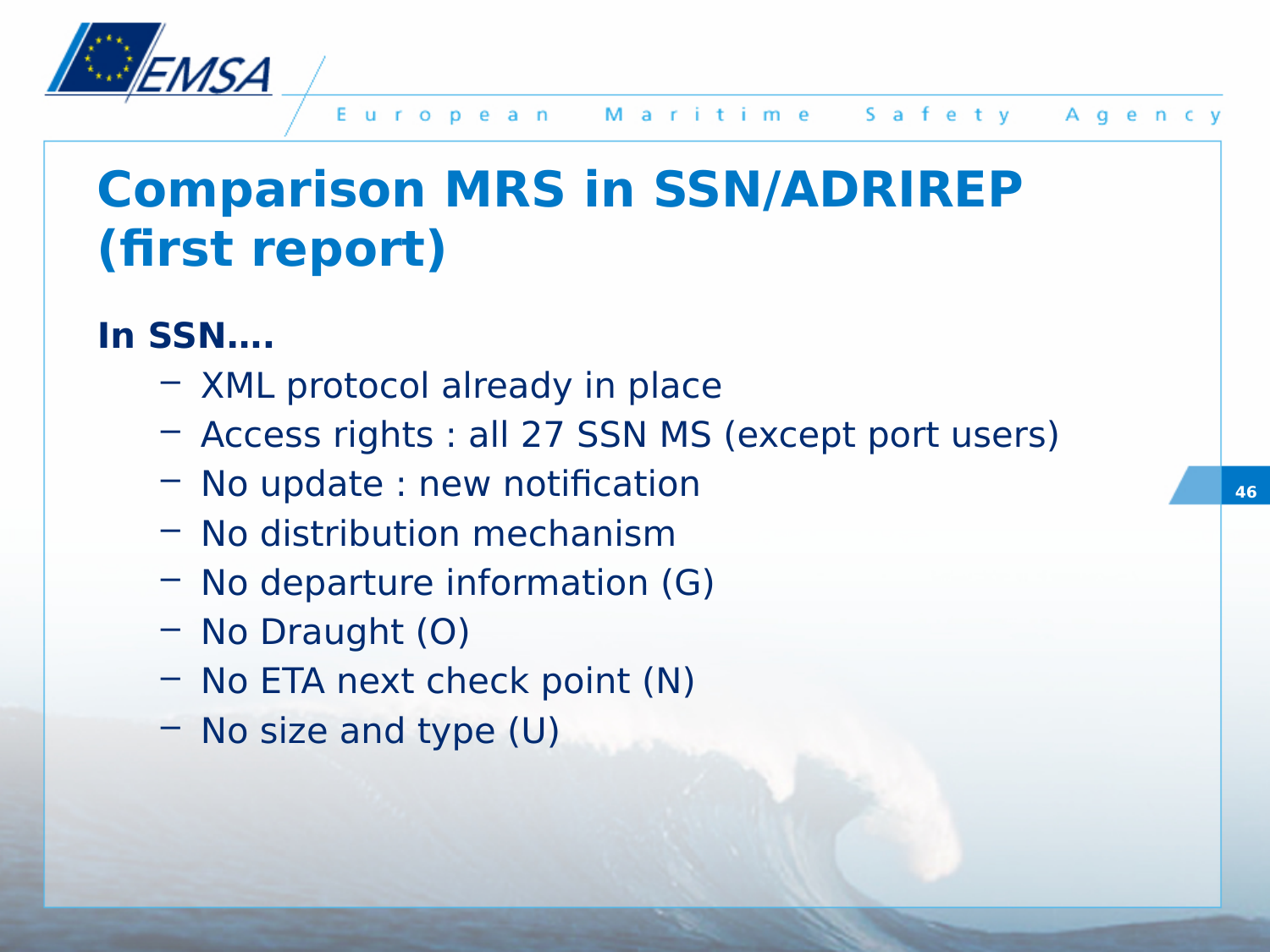

# Comparison MRS in SSN/ADRIREP (first report)
In SSN….
XML protocol already in place
Access rights : all 27 SSN MS (except port users)
No update : new notification
No distribution mechanism
No departure information (G)
No Draught (O)
No ETA next check point (N)
No size and type (U)

46